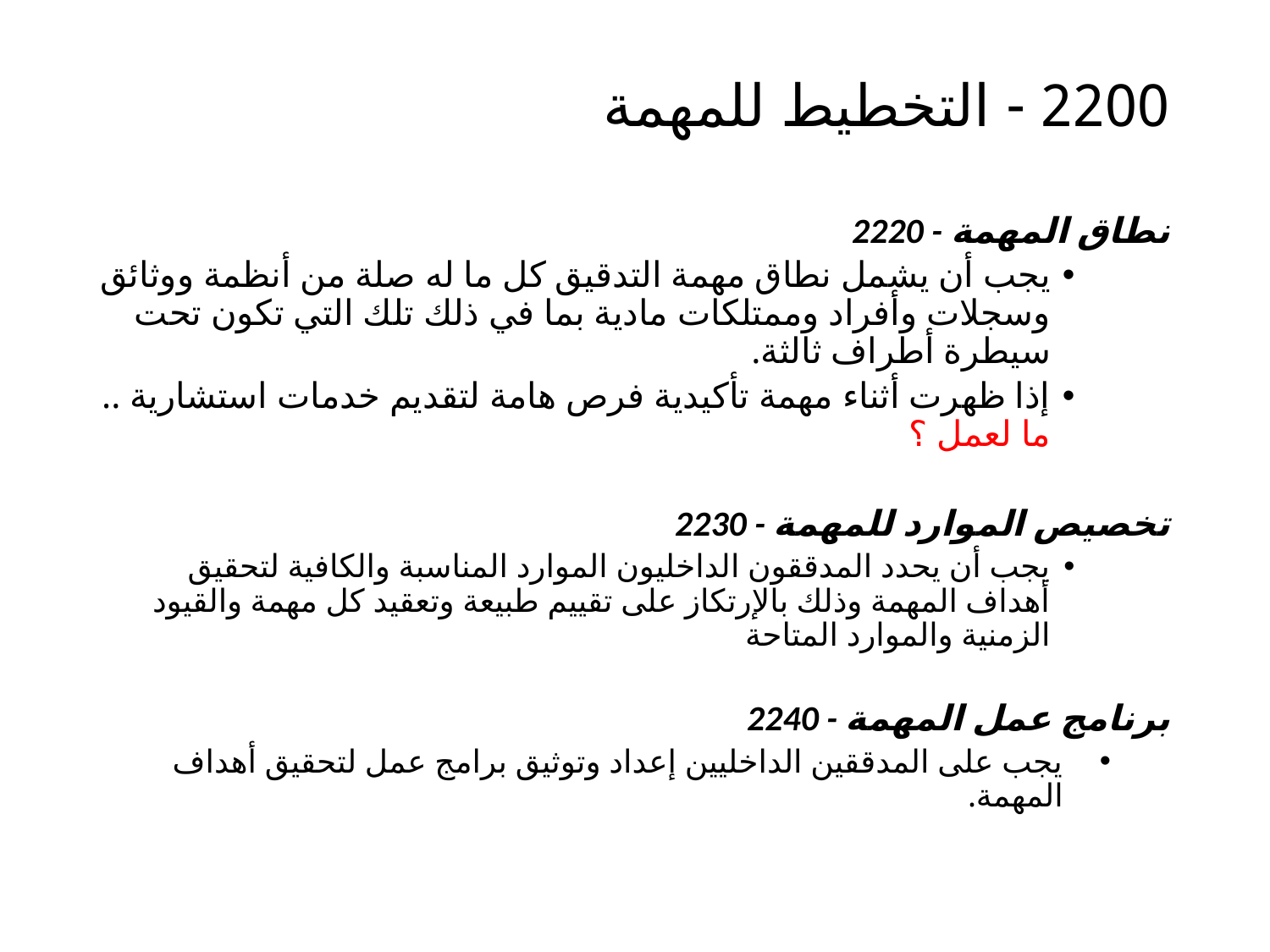

# 2200 - التخطيط للمهمة
2220 - نطاق المهمة
يجب أن يشمل نطاق مهمة التدقيق كل ما له صلة من أنظمة ووثائق وسجلات وأفراد وممتلكات مادية بما في ذلك تلك التي تكون تحت سيطرة أطراف ثالثة.
إذا ظهرت أثناء مهمة تأكيدية فرص هامة لتقديم خدمات استشارية .. ما لعمل ؟

2230 - تخصيص الموارد للمهمة
يجب أن يحدد المدققون الداخليون الموارد المناسبة والكافية لتحقيق أهداف المهمة وذلك بالإرتكاز على تقييم طبيعة وتعقيد كل مهمة والقيود الزمنية والموارد المتاحة

2240 - برنامج عمل المهمة
يجب على المدققين الداخليين إعداد وتوثيق برامج عمل لتحقيق أهداف المهمة.